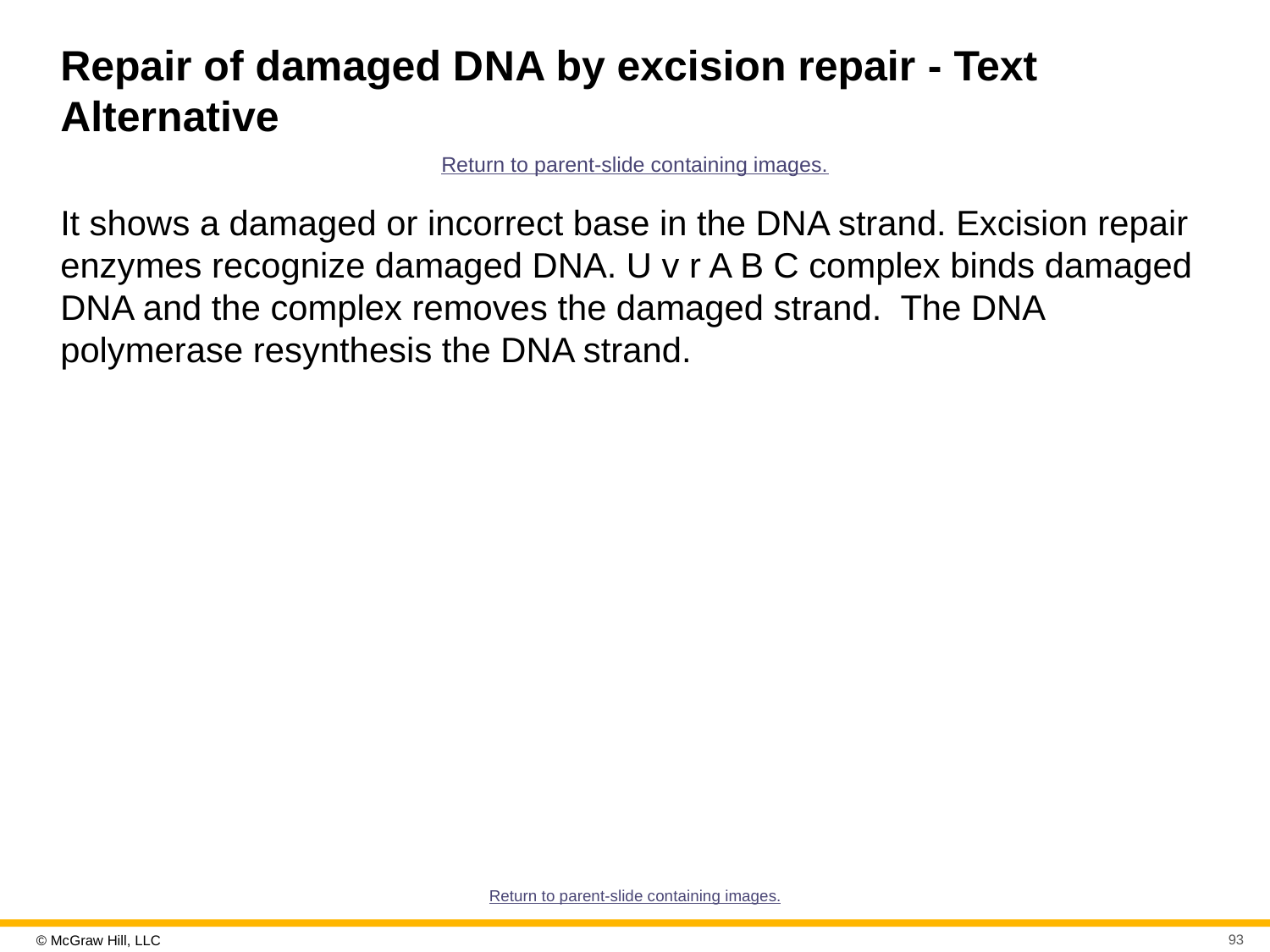

# Repair of damaged D N A by excision repair - Text Alternative
Return to parent-slide containing images.
It shows a damaged or incorrect base in the DNA strand. Excision repair enzymes recognize damaged DNA. U v r A B C complex binds damaged DNA and the complex removes the damaged strand.  The DNA polymerase resynthesis the DNA strand.
Return to parent-slide containing images.
93